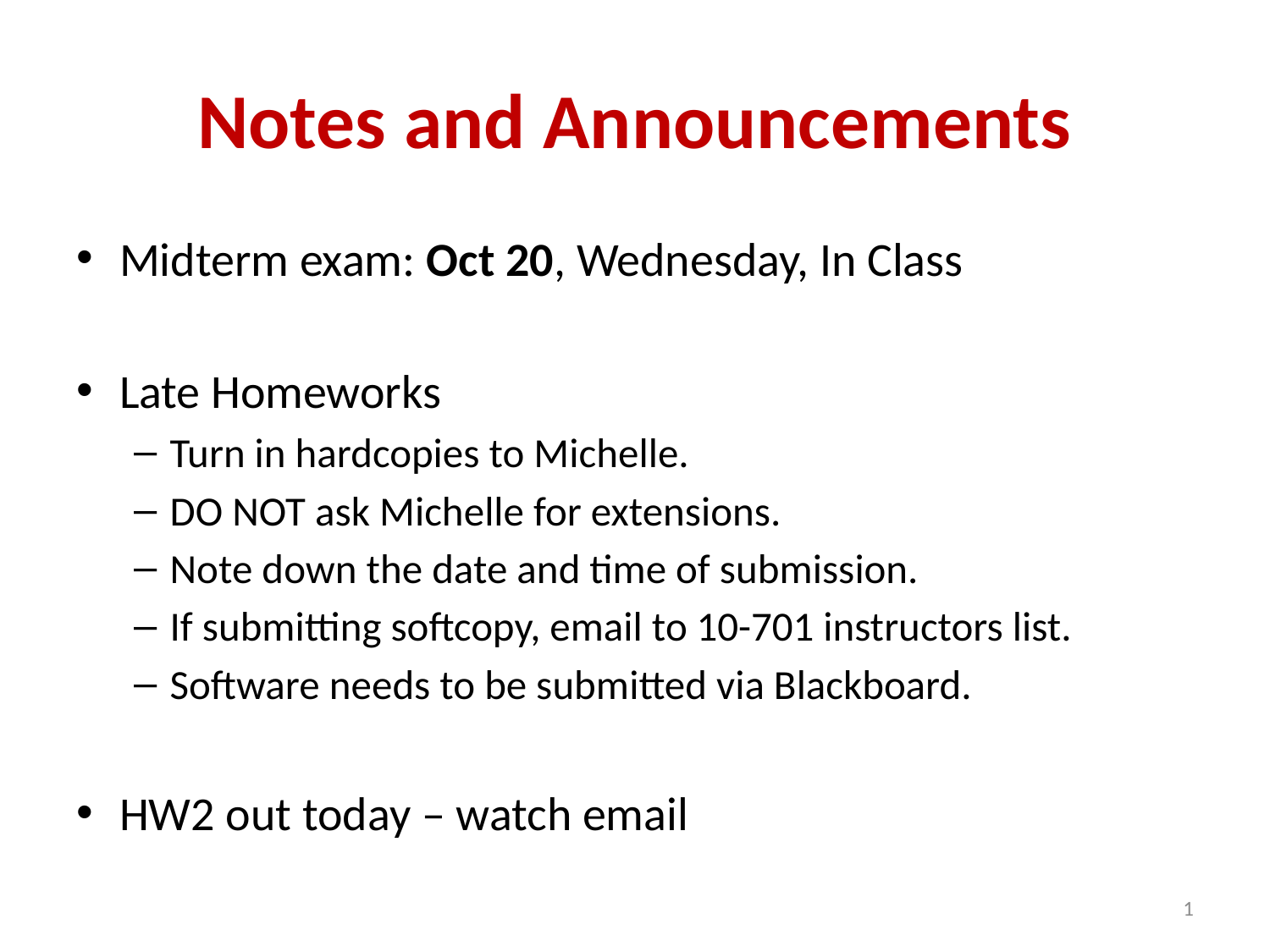

# Notes and Announcements
Midterm exam: Oct 20, Wednesday, In Class

Late Homeworks
Turn in hardcopies to Michelle.
DO NOT ask Michelle for extensions.
Note down the date and time of submission.
If submitting softcopy, email to 10-701 instructors list.
Software needs to be submitted via Blackboard.

HW2 out today – watch email

1